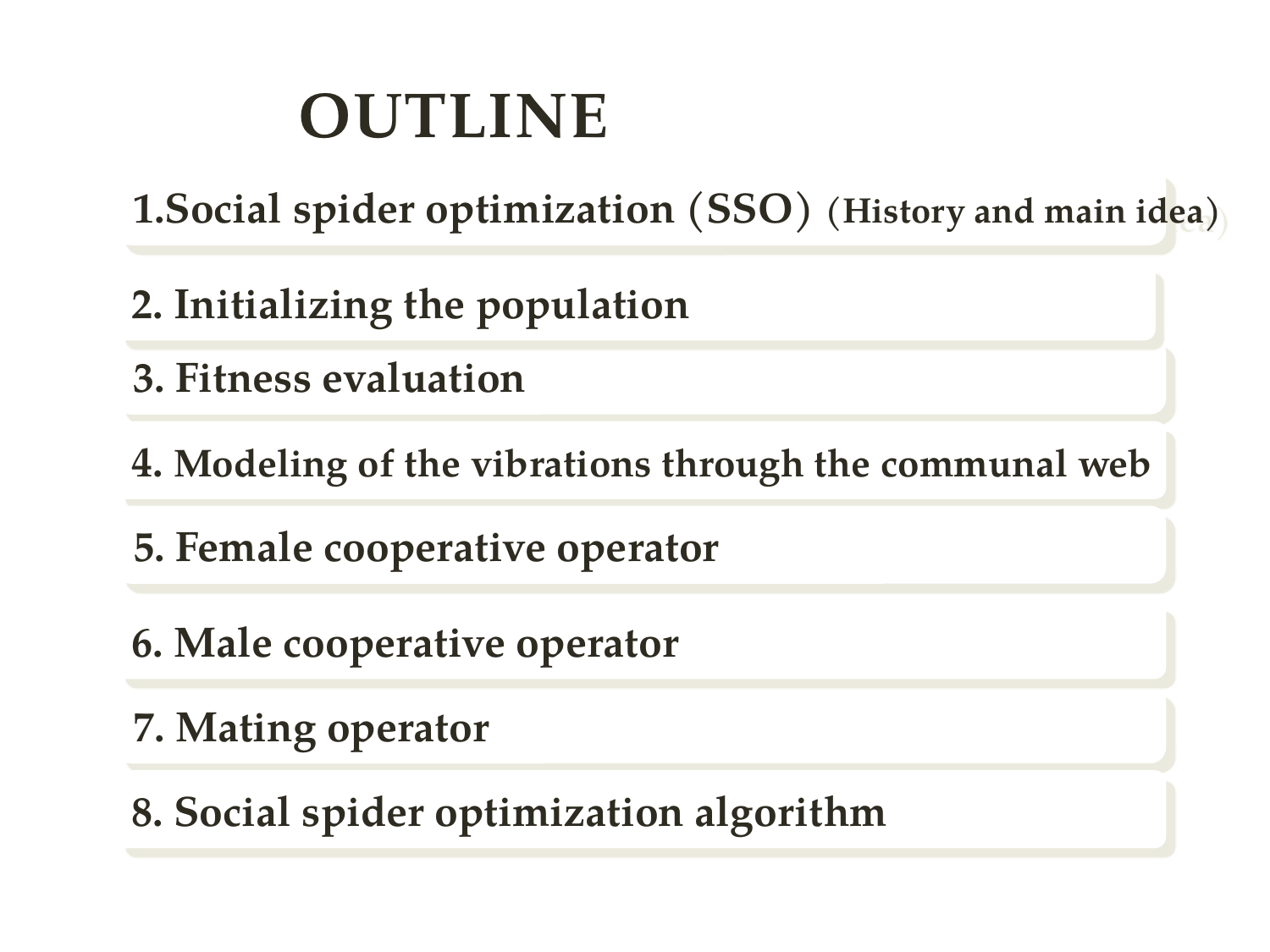

# Outline
1.Social spider optimization (SSO) (History and main idea)
2. Initializing the population
3. Fitness evaluation
4. Modeling of the vibrations through the communal web
5. Female cooperative operator
6. Male cooperative operator
7. Mating operator
8. Social spider optimization algorithm